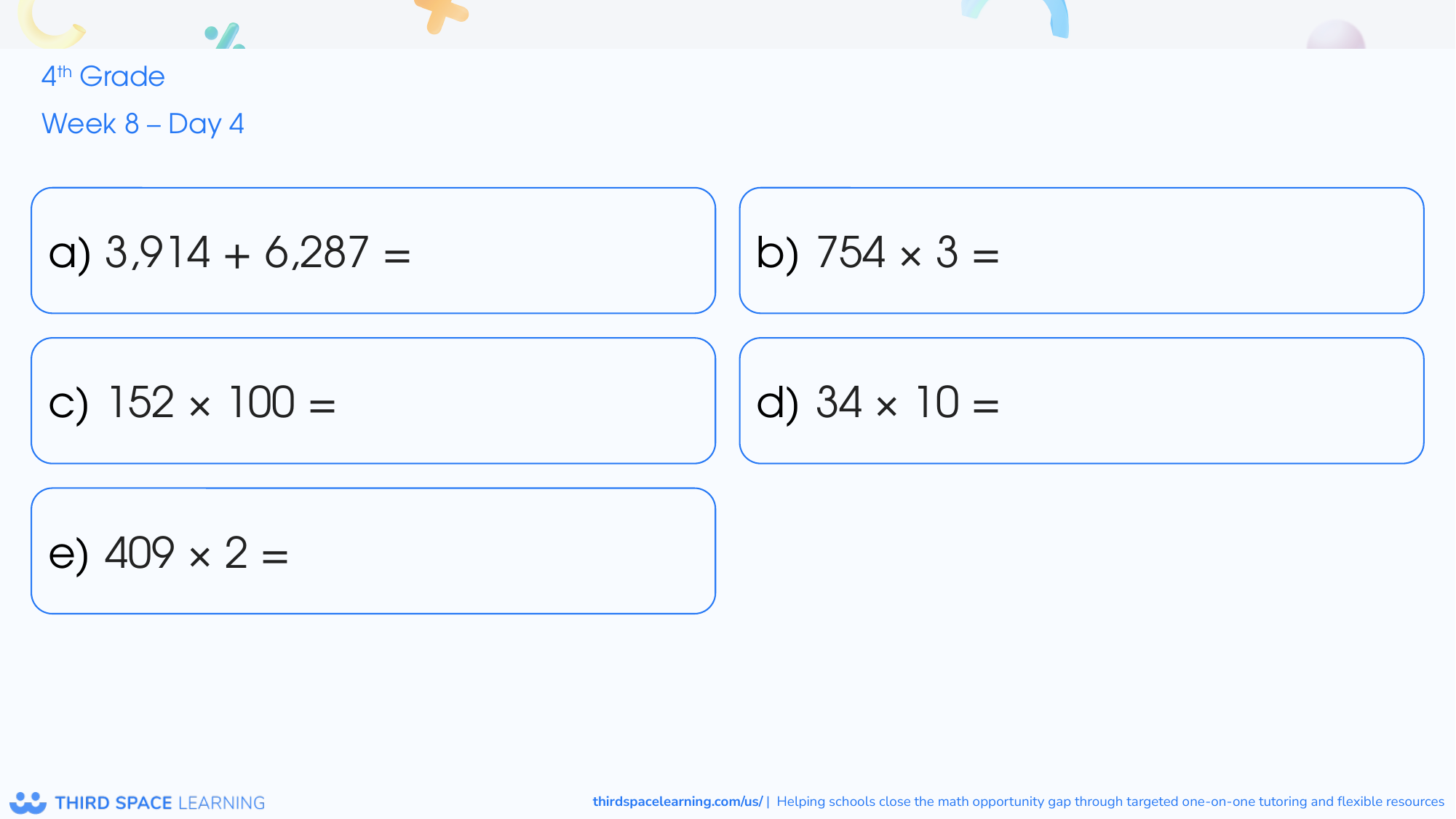

4th Grade
Week 8 – Day 4
3,914 + 6,287 =
754 × 3 =
152 × 100 =
34 × 10 =
409 × 2 =